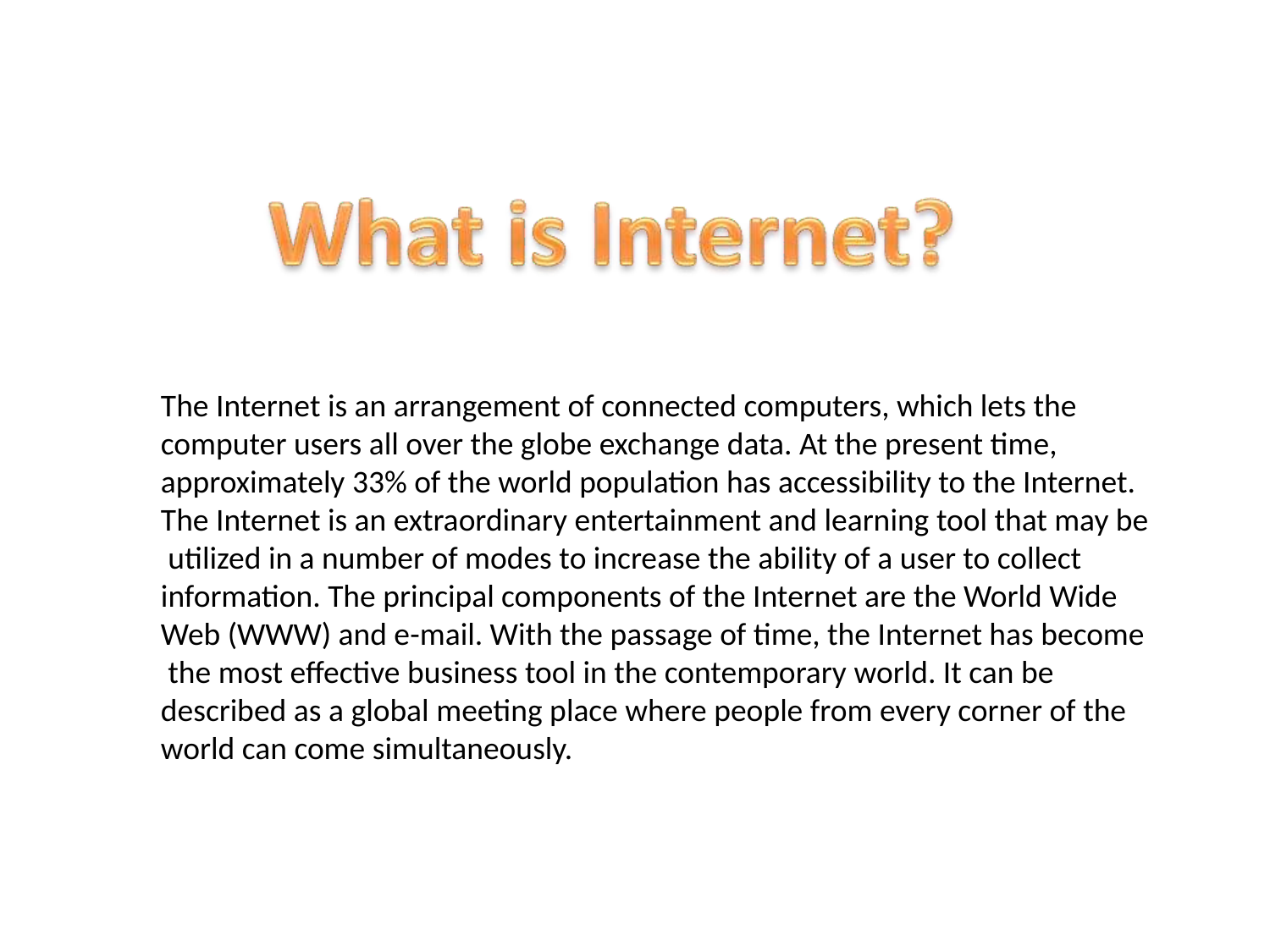

The Internet is an arrangement of connected computers, which lets the  computer users all over the globe exchange data. At the present time,  approximately 33% of the world population has accessibility to the Internet.  The Internet is an extraordinary entertainment and learning tool that may be  utilized in a number of modes to increase the ability of a user to collect  information. The principal components of the Internet are the World Wide  Web (WWW) and e-mail. With the passage of time, the Internet has become  the most effective business tool in the contemporary world. It can be  described as a global meeting place where people from every corner of the  world can come simultaneously.